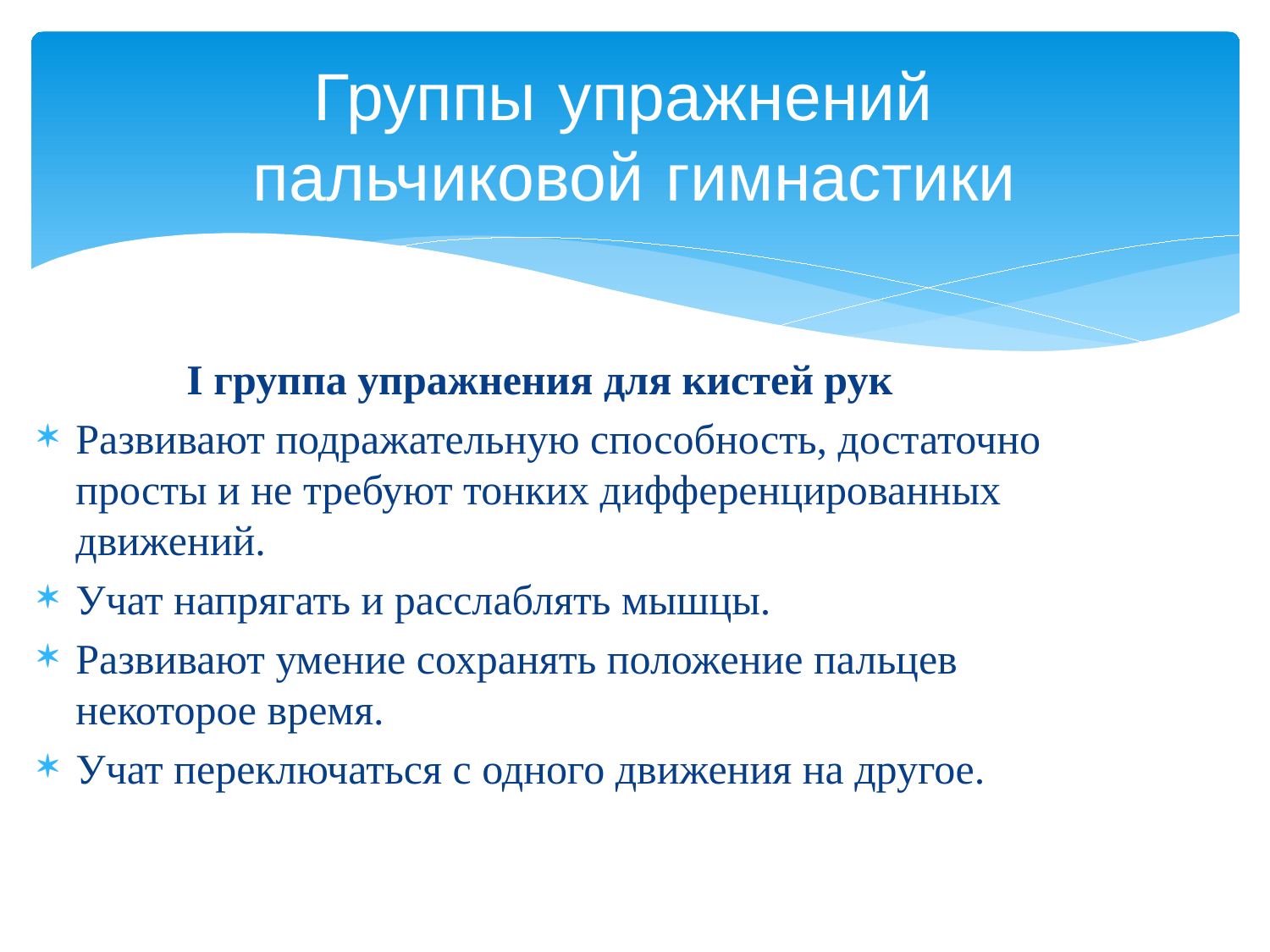

# Группы упражнений пальчиковой гимнастики
I группа упражнения для кистей рук
Развивают подражательную способность, достаточно просты и не требуют тонких дифференцированных движений.
Учат напрягать и расслаблять мышцы.
Развивают умение сохранять положение пальцев некоторое время.
Учат переключаться с одного движения на другое.